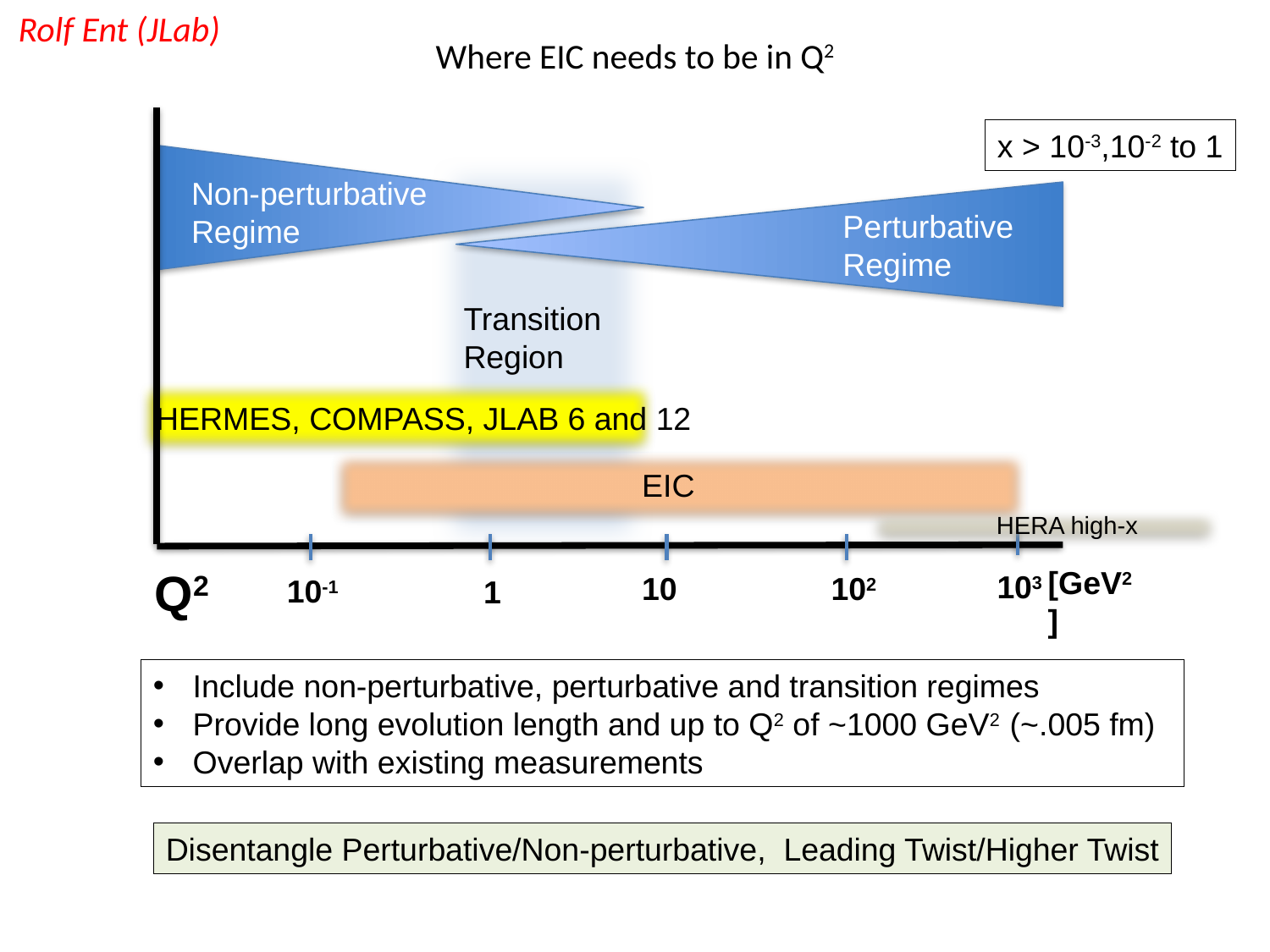

Rolf Ent (JLab)

# Where EIC needs to be in Q2
x > 10-3,10-2 to 1

Non-perturbative
Regime
Perturbative
Regime
Transition
Region

HERMES, COMPASS, JLAB 6 and 12

EIC
HERA high-x

Q2
[GeV2]
103
10
102
10-1
1
Include non-perturbative, perturbative and transition regimes
Provide long evolution length and up to Q2 of ~1000 GeV2  (~.005 fm)
Overlap with existing measurements
Disentangle Perturbative/Non-perturbative,  Leading Twist/Higher Twist
2